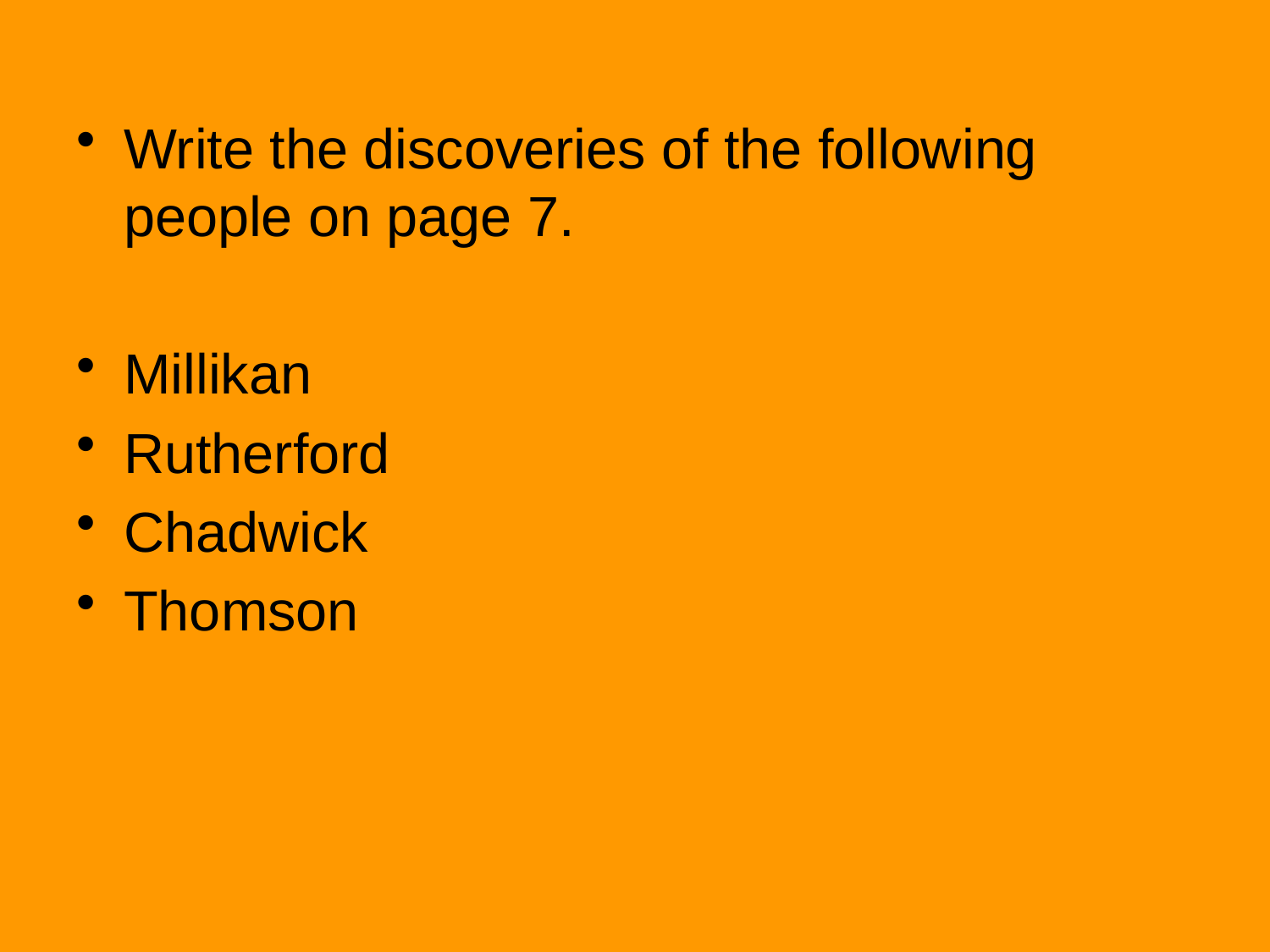

Write the discoveries of the following people on page 7.

Millikan
Rutherford
Chadwick
Thomson